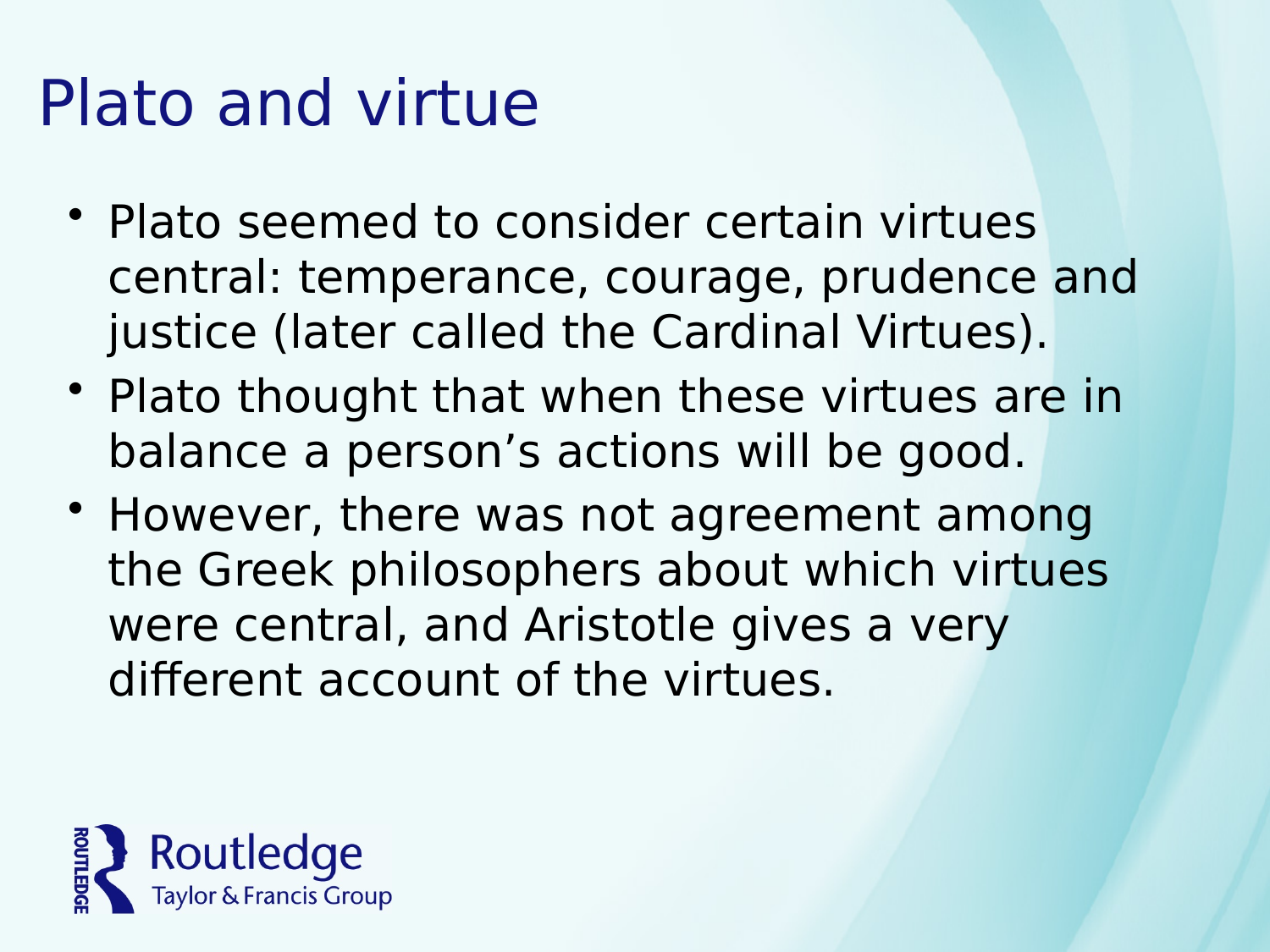

# Plato and virtue
Plato seemed to consider certain virtues central: temperance, courage, prudence and justice (later called the Cardinal Virtues).
Plato thought that when these virtues are in balance a person’s actions will be good.
However, there was not agreement among the Greek philosophers about which virtues were central, and Aristotle gives a very different account of the virtues.